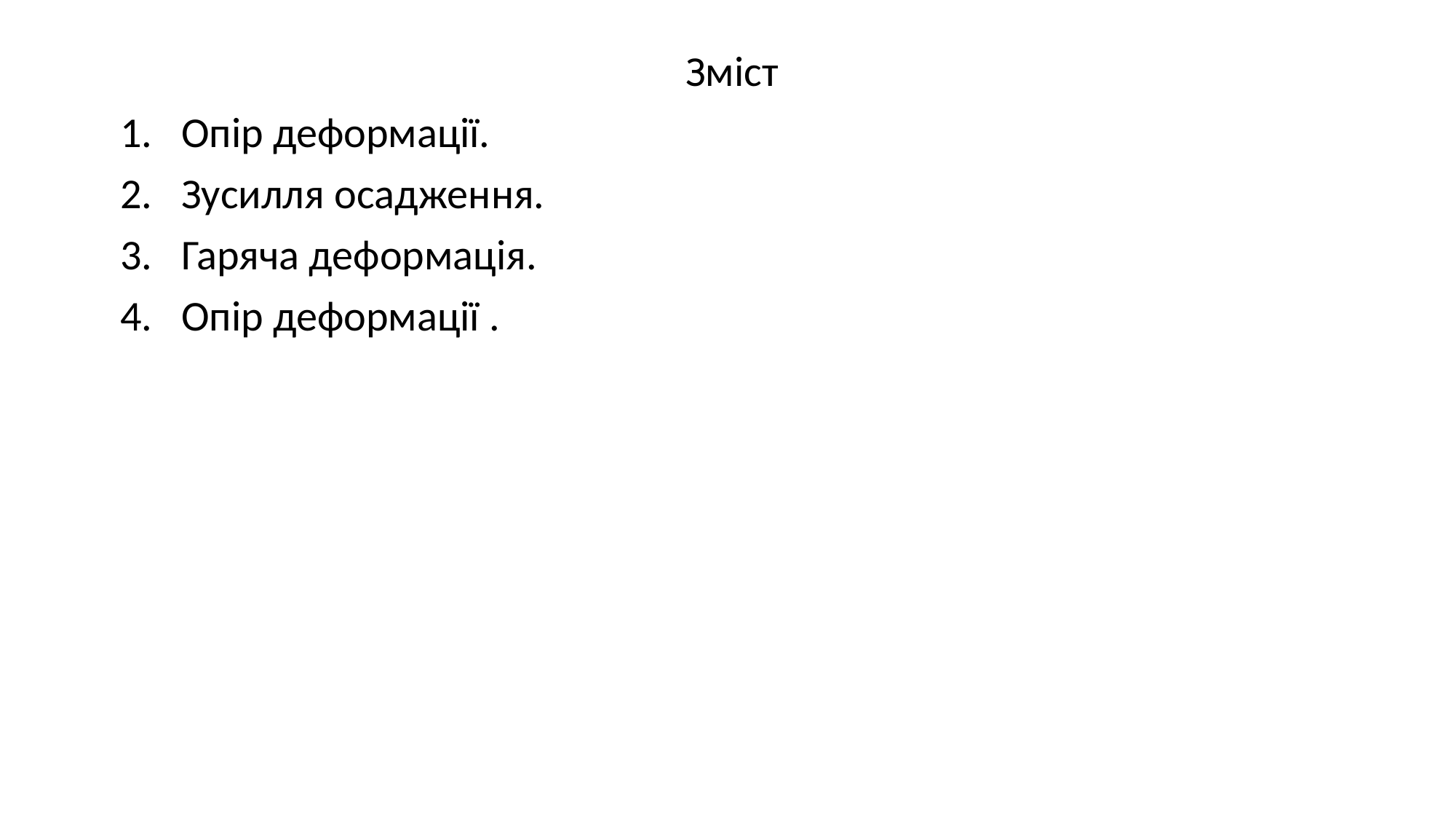

Зміст
Опір деформації.
Зусилля осадження.
Гаряча деформація.
Опір деформації .